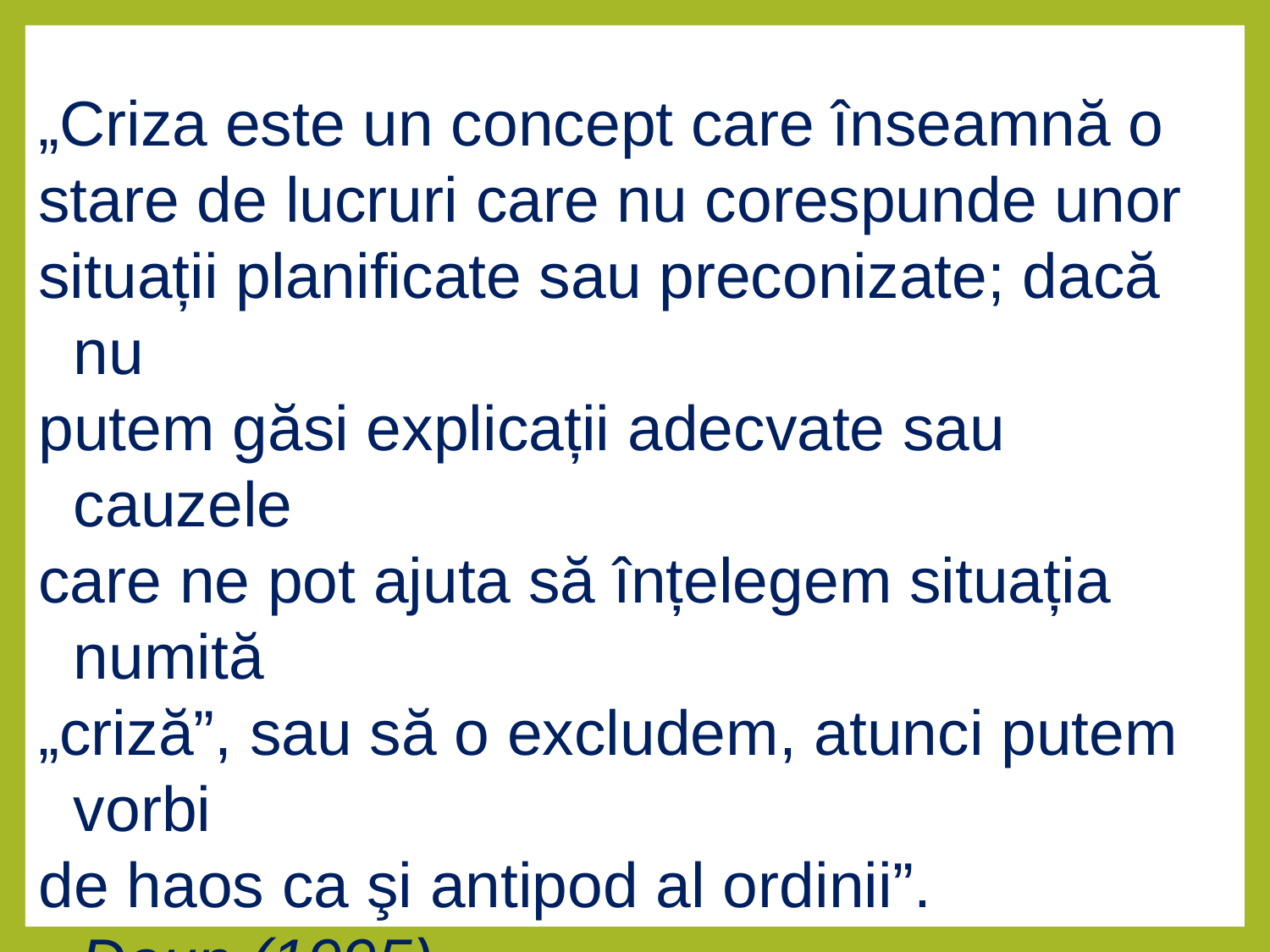

„Criza este un concept care înseamnă o
stare de lucruri care nu corespunde unor
situații planificate sau preconizate; dacă nu
putem găsi explicații adecvate sau cauzele
care ne pot ajuta să înțelegem situația numită
„criză”, sau să o excludem, atunci putem vorbi
de haos ca şi antipod al ordinii”.
--Daun (1995).